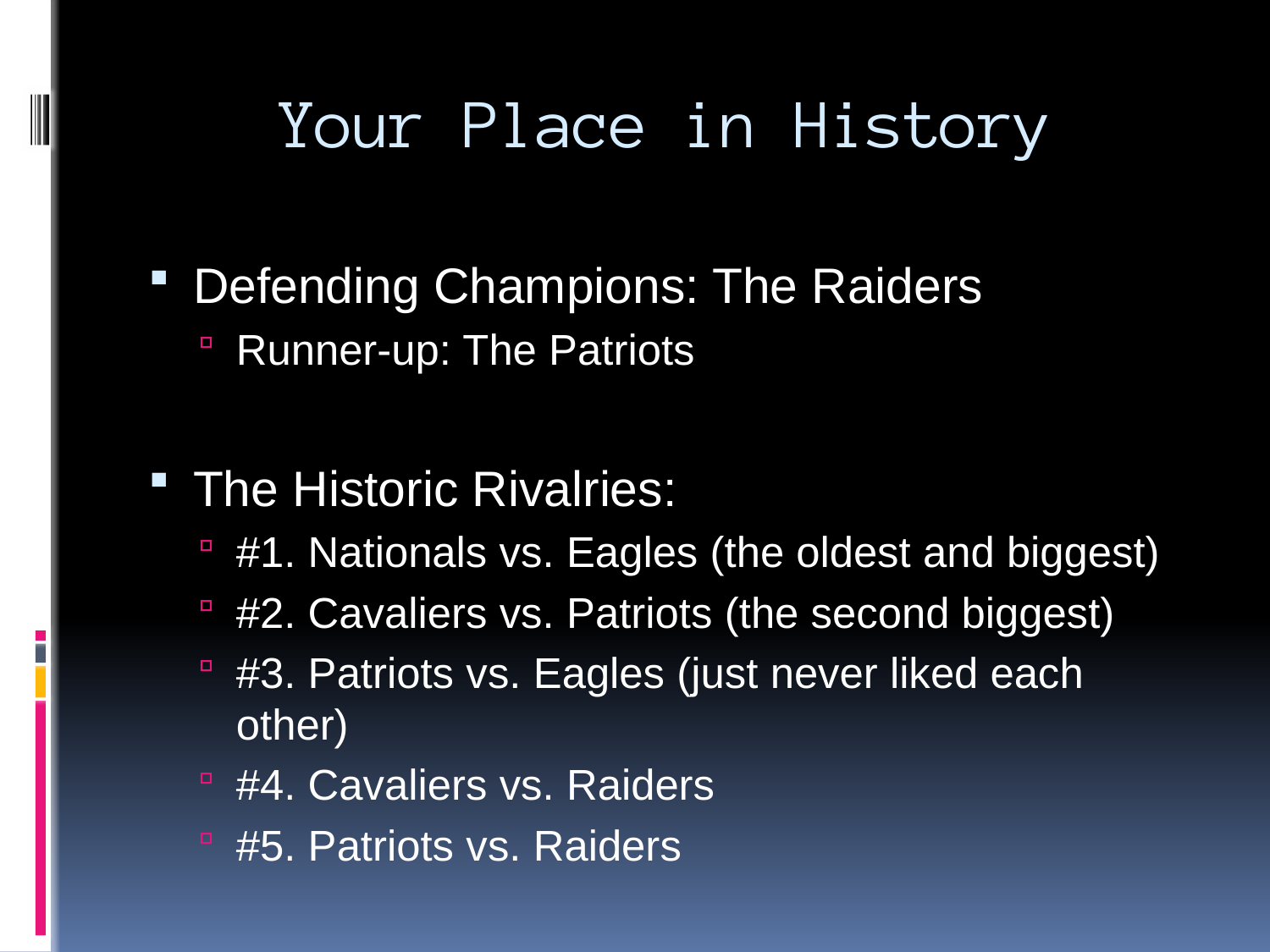

# Your Place in History
Defending Champions: The Raiders
Runner-up: The Patriots

The Historic Rivalries:
#1. Nationals vs. Eagles (the oldest and biggest)
#2. Cavaliers vs. Patriots (the second biggest)
#3. Patriots vs. Eagles (just never liked each other)
#4. Cavaliers vs. Raiders
#5. Patriots vs. Raiders